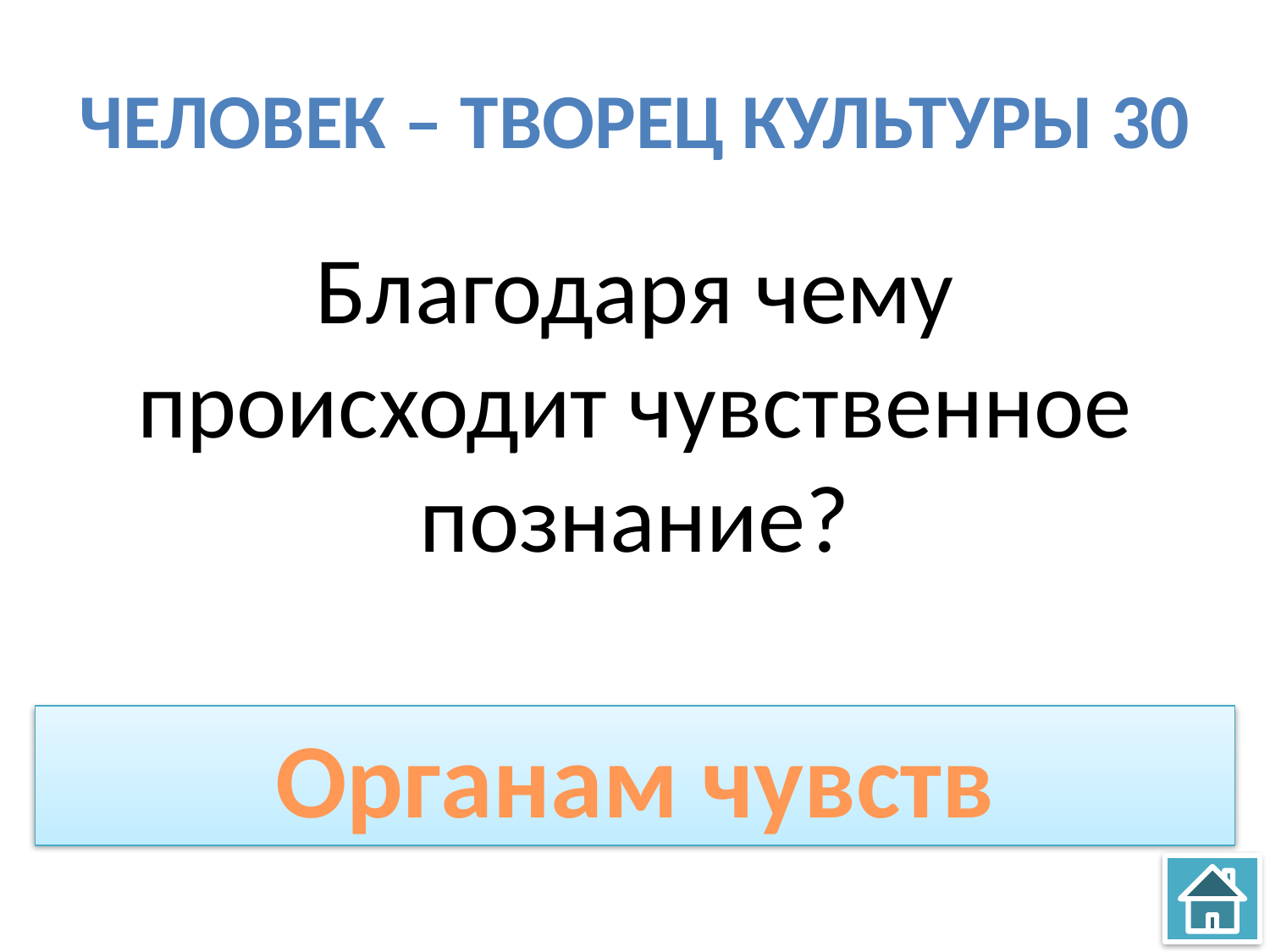

# Человек – творец культуры 30
Благодаря чему происходит чувственное познание?
Органам чувств